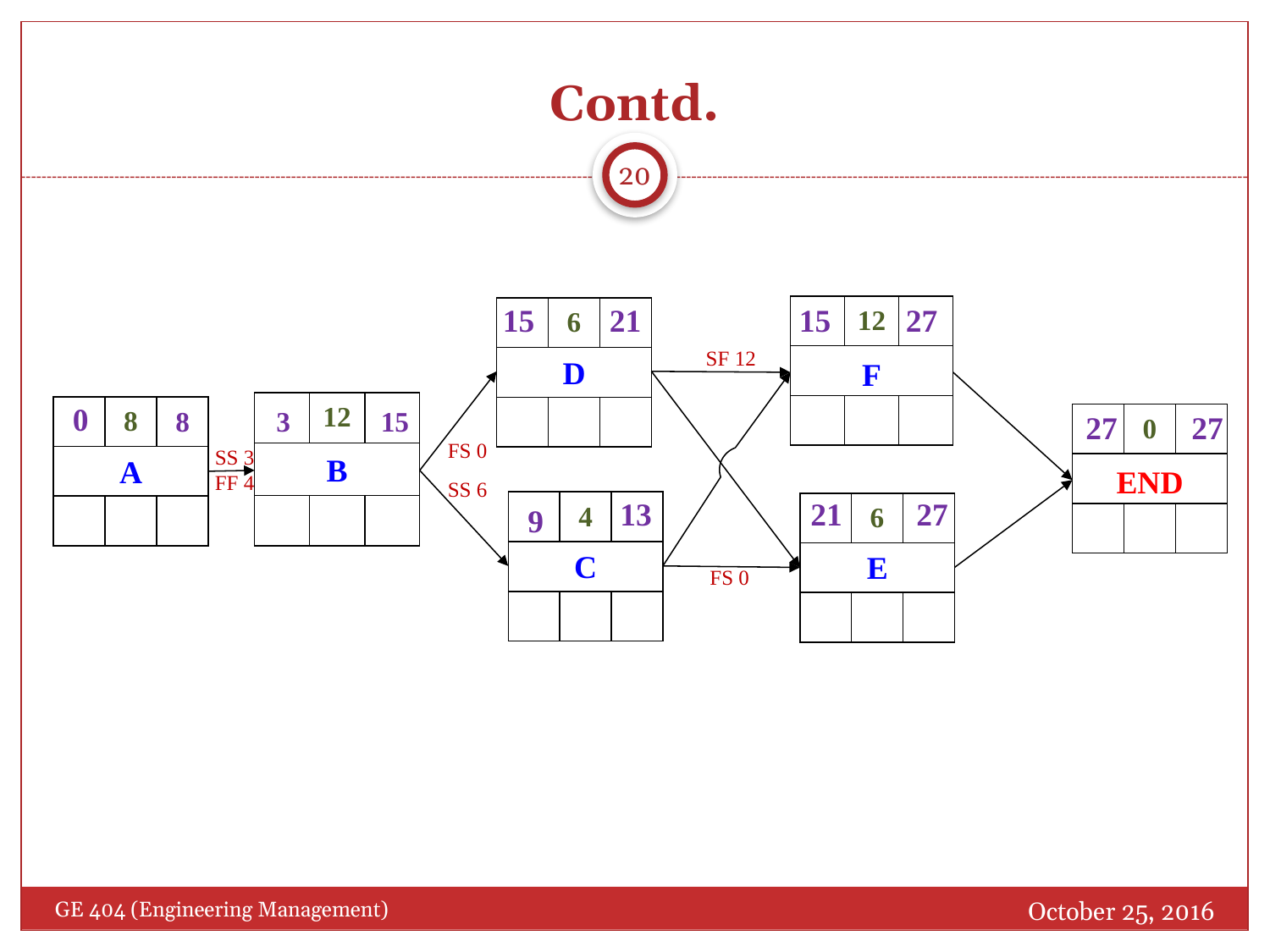

# Contd.
20
15
21
15
27

12

F

D

6

12

B

A

8

0

END

C

4

E

6

0
8
3
15
13
9
SF 12
SS 3
FF 4
SS 6
FS 0
FS 0
27
27
21
27
October 25, 2016
GE 404 (Engineering Management)